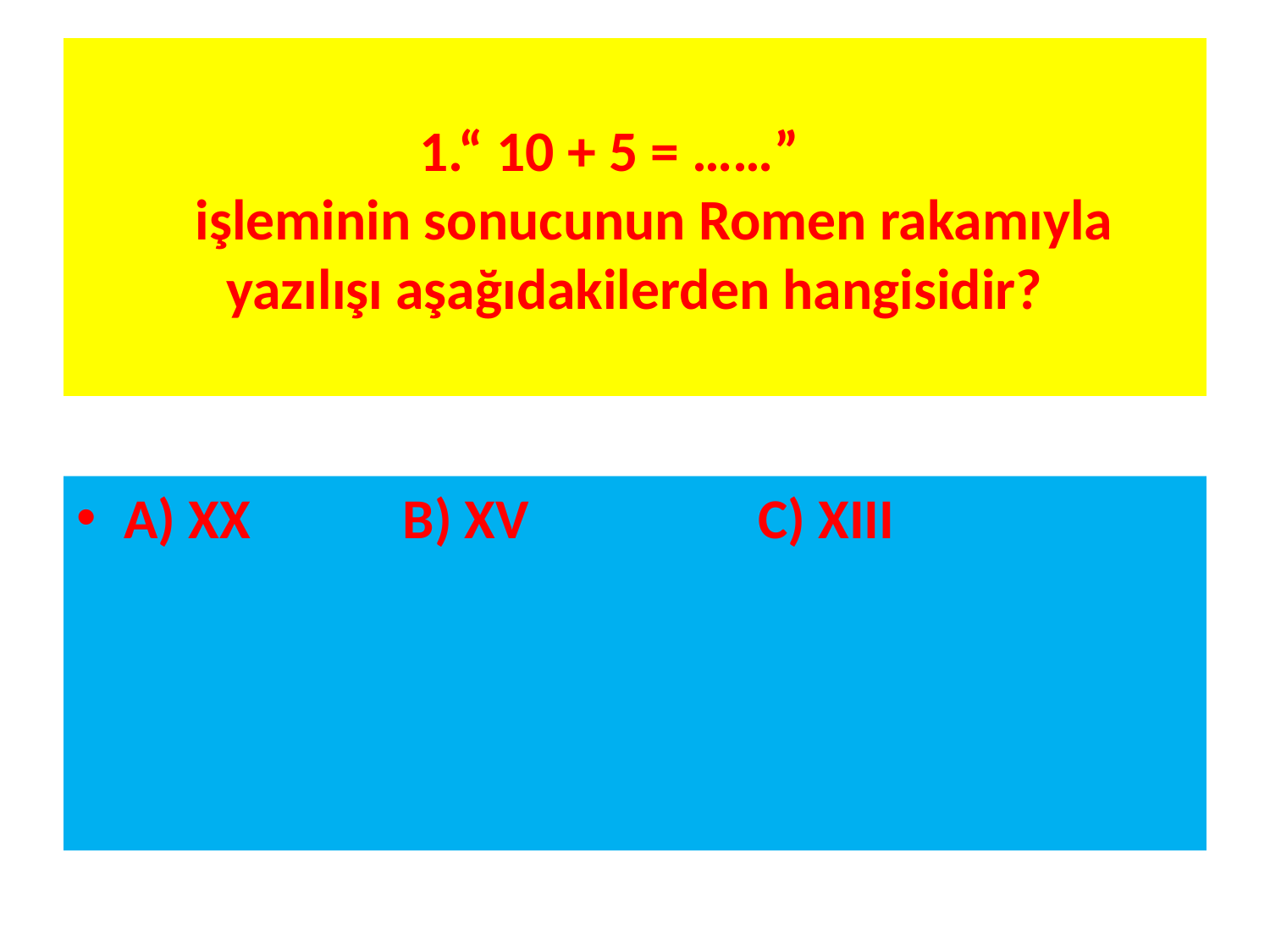

# 1.“ 10 + 5 = ……” işleminin sonucunun Romen rakamıyla yazılışı aşağıdakilerden hangisidir?
A) XX            B) XV                  C) XIII